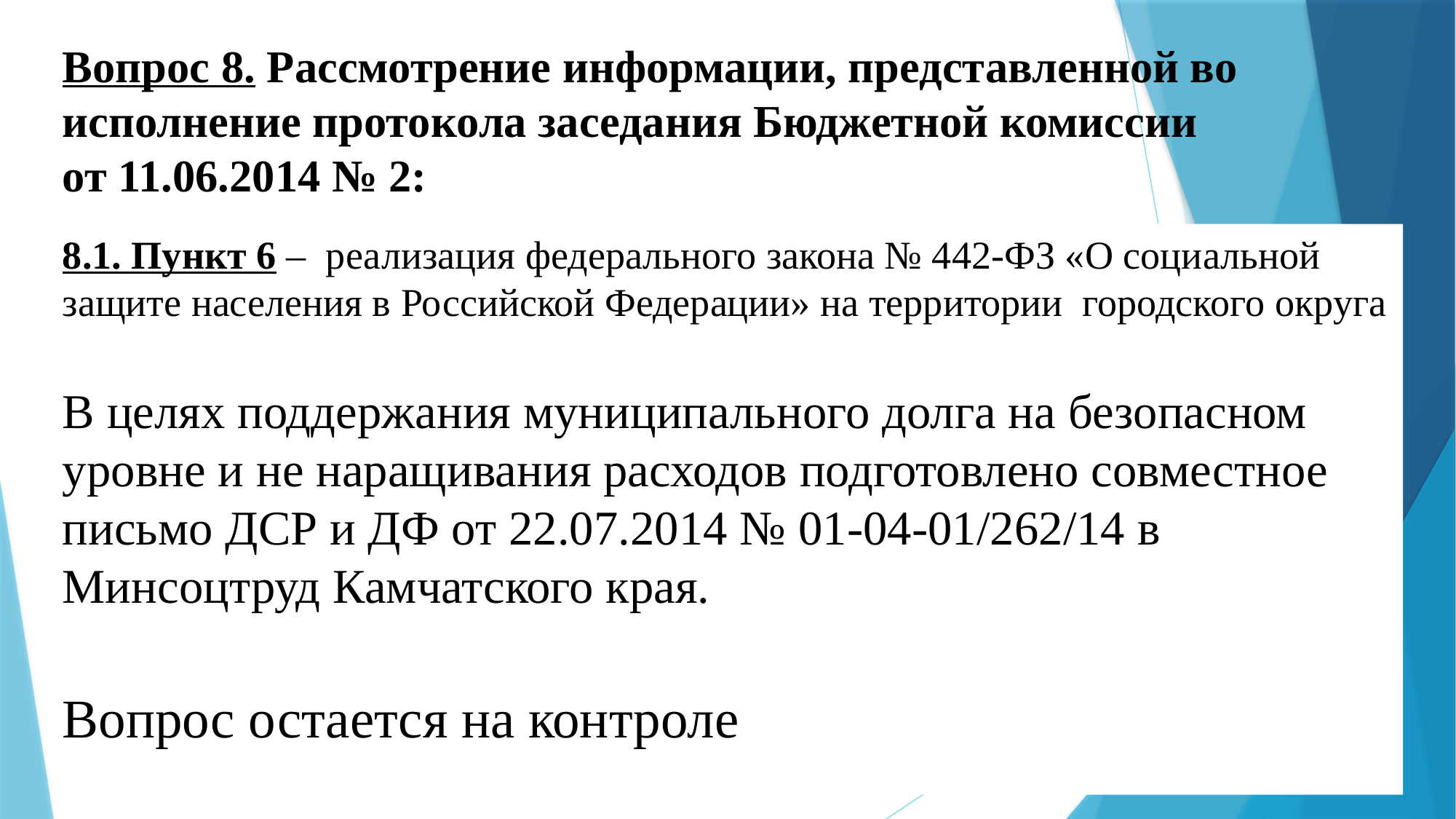

# Вопрос 8. Рассмотрение информации, представленной во исполнение протокола заседания Бюджетной комиссии от 11.06.2014 № 2:
8.1. Пункт 6 –  реализация федерального закона № 442-ФЗ «О социальной защите населения в Российской Федерации» на территории  городского округа

В целях поддержания муниципального долга на безопасном уровне и не наращивания расходов подготовлено совместное письмо ДСР и ДФ от 22.07.2014 № 01-04-01/262/14 в Минсоцтруд Камчатского края.

Вопрос остается на контроле